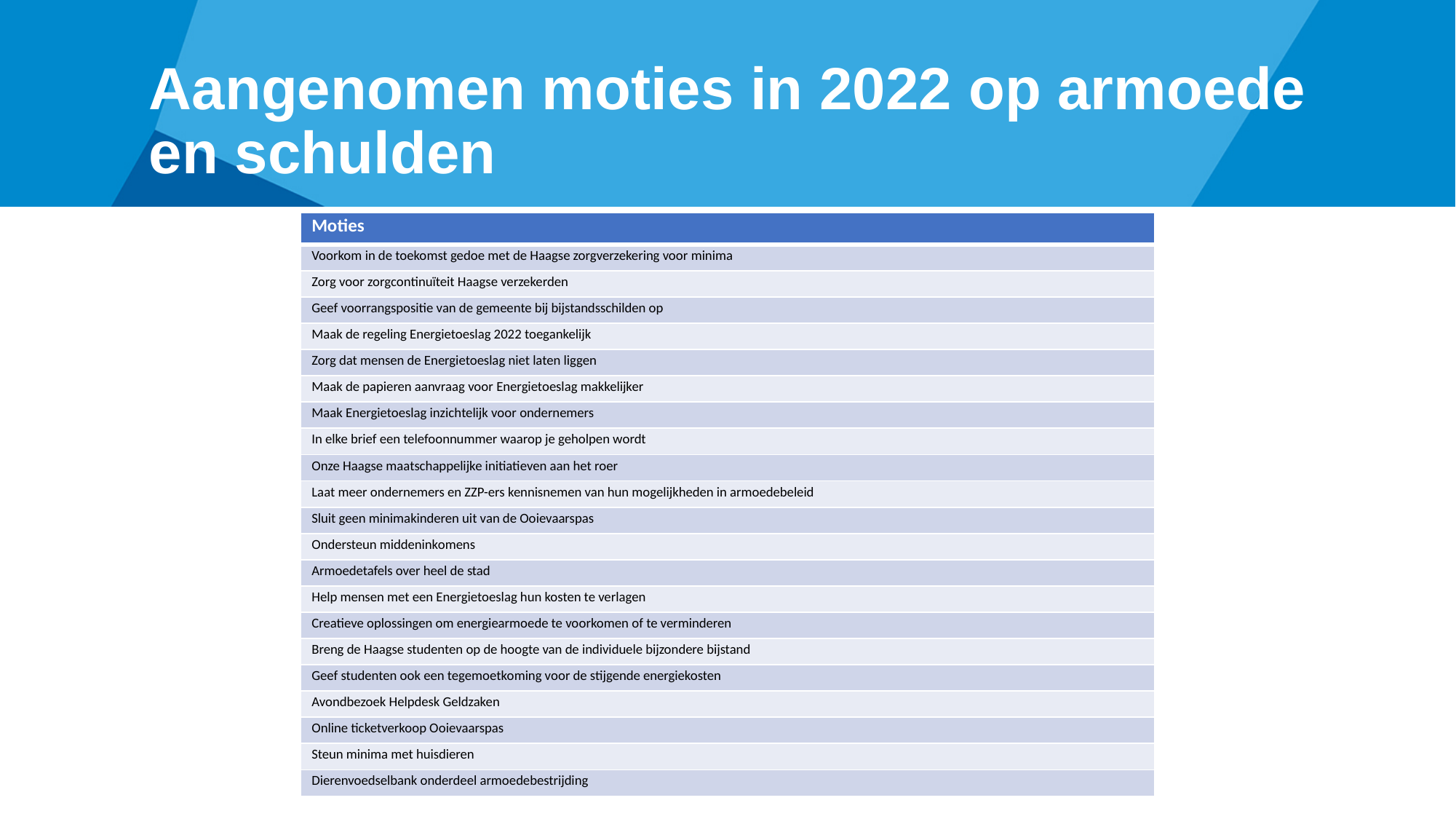

# Aangenomen moties in 2022 op armoede en schulden
| Moties |
| --- |
| Voorkom in de toekomst gedoe met de Haagse zorgverzekering voor minima |
| Zorg voor zorgcontinuïteit Haagse verzekerden |
| Geef voorrangspositie van de gemeente bij bijstandsschilden op |
| Maak de regeling Energietoeslag 2022 toegankelijk |
| Zorg dat mensen de Energietoeslag niet laten liggen |
| Maak de papieren aanvraag voor Energietoeslag makkelijker |
| Maak Energietoeslag inzichtelijk voor ondernemers |
| In elke brief een telefoonnummer waarop je geholpen wordt |
| Onze Haagse maatschappelijke initiatieven aan het roer |
| Laat meer ondernemers en ZZP-ers kennisnemen van hun mogelijkheden in armoedebeleid |
| Sluit geen minimakinderen uit van de Ooievaarspas |
| Ondersteun middeninkomens |
| Armoedetafels over heel de stad |
| Help mensen met een Energietoeslag hun kosten te verlagen |
| Creatieve oplossingen om energiearmoede te voorkomen of te verminderen |
| Breng de Haagse studenten op de hoogte van de individuele bijzondere bijstand |
| Geef studenten ook een tegemoetkoming voor de stijgende energiekosten |
| Avondbezoek Helpdesk Geldzaken |
| Online ticketverkoop Ooievaarspas |
| Steun minima met huisdieren |
| Dierenvoedselbank onderdeel armoedebestrijding |